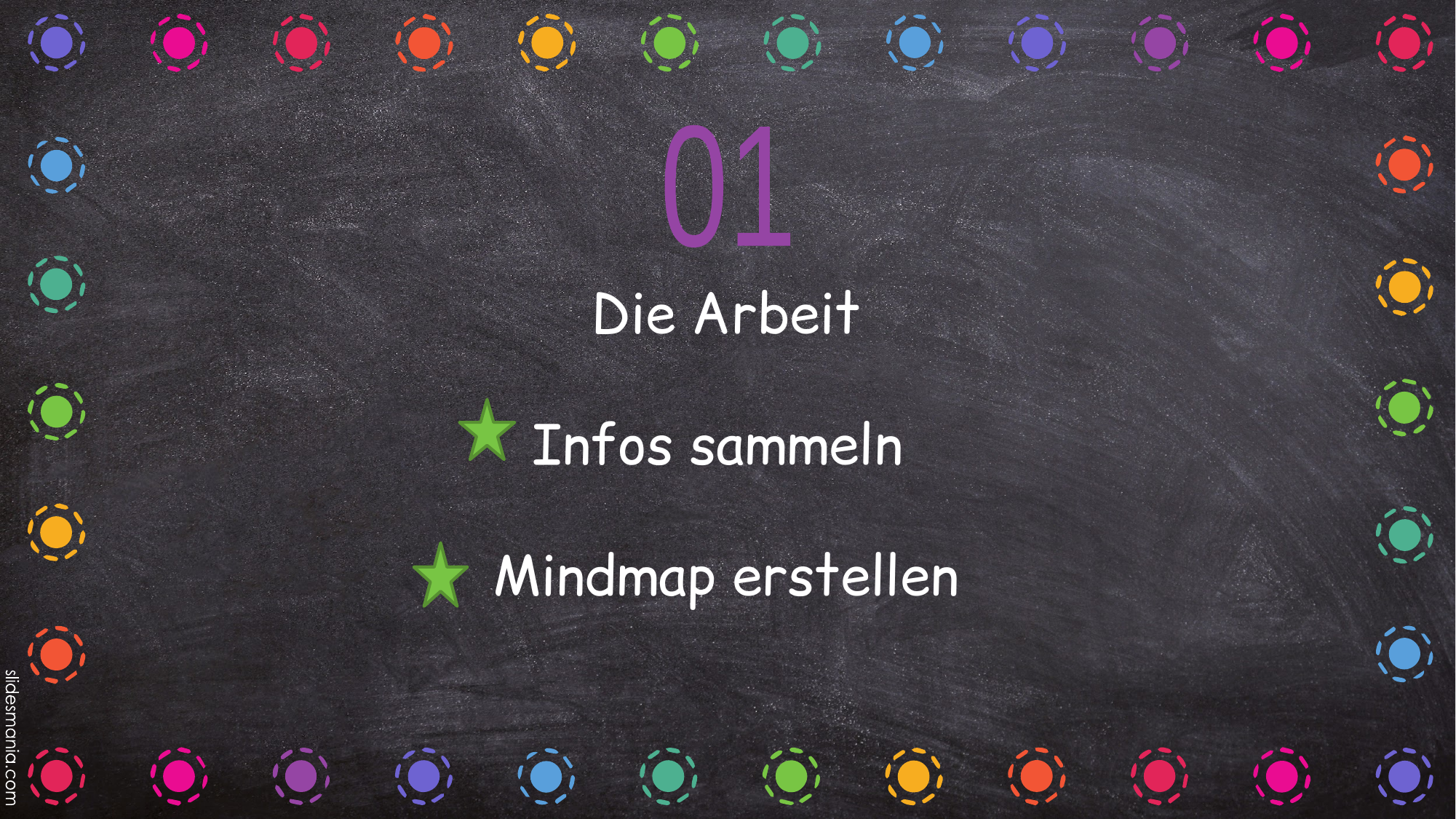

01
# Die Arbeit Infos sammeln Mindmap erstellen